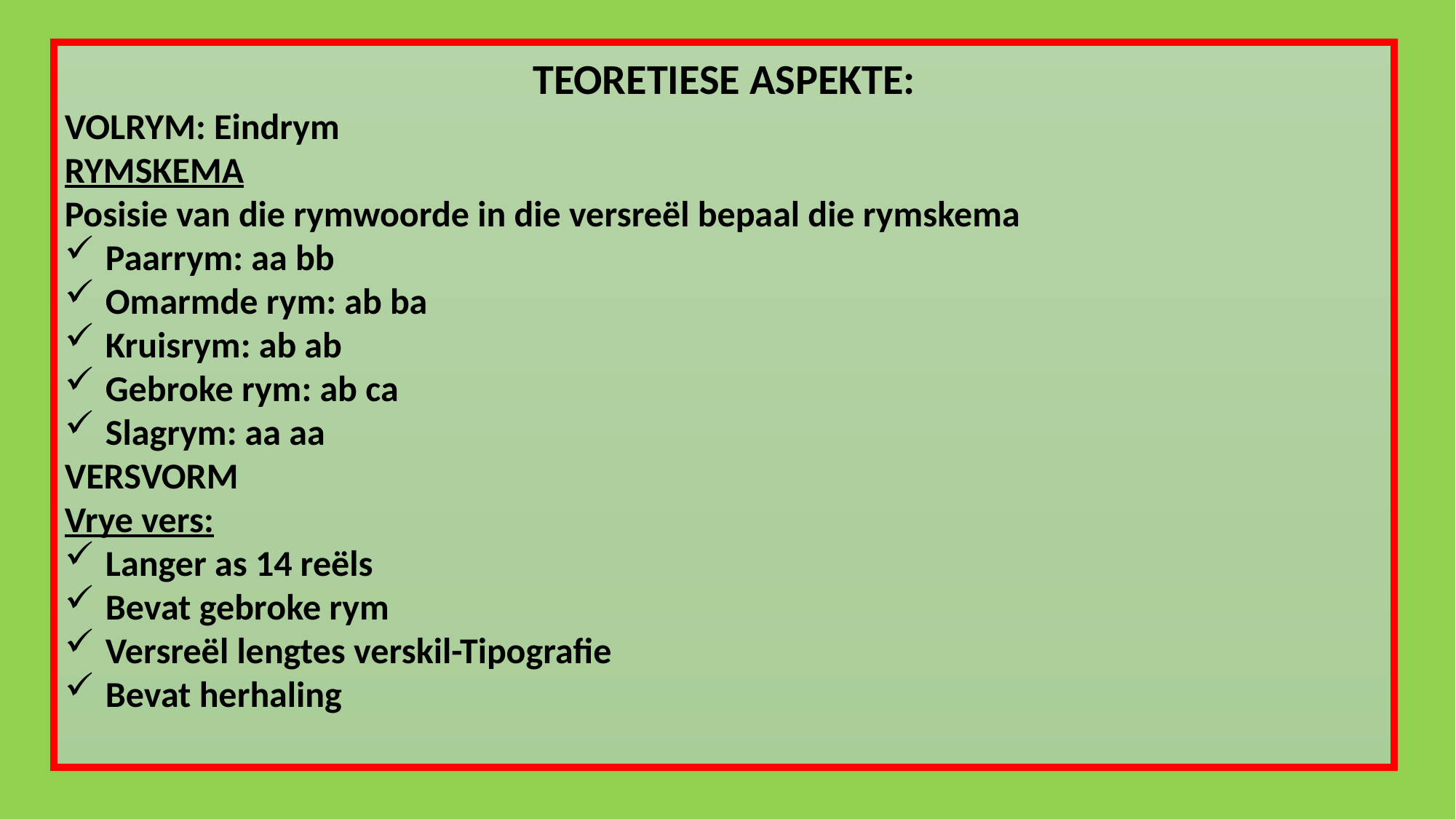

TEORETIESE ASPEKTE:
VOLRYM: Eindrym
RYMSKEMA
Posisie van die rymwoorde in die versreël bepaal die rymskema
Paarrym: aa bb
Omarmde rym: ab ba
Kruisrym: ab ab
Gebroke rym: ab ca
Slagrym: aa aa
VERSVORM
Vrye vers:
Langer as 14 reëls
Bevat gebroke rym
Versreël lengtes verskil-Tipografie
Bevat herhaling